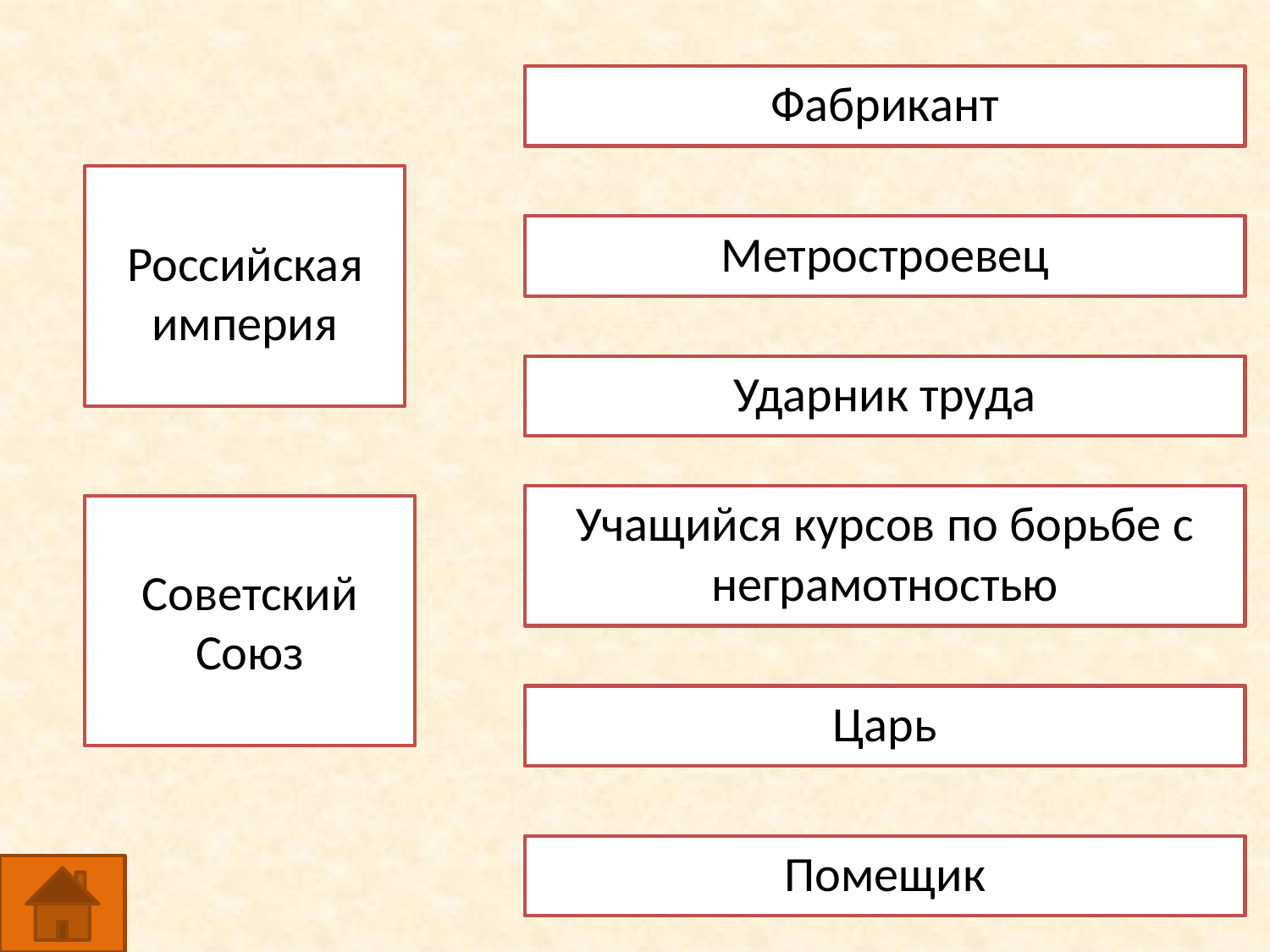

Фабрикант

Российская империя
Метростроевец
Ударник труда
Учащийся курсов по борьбе с неграмотностью

Советский Союз
Царь
Помещик